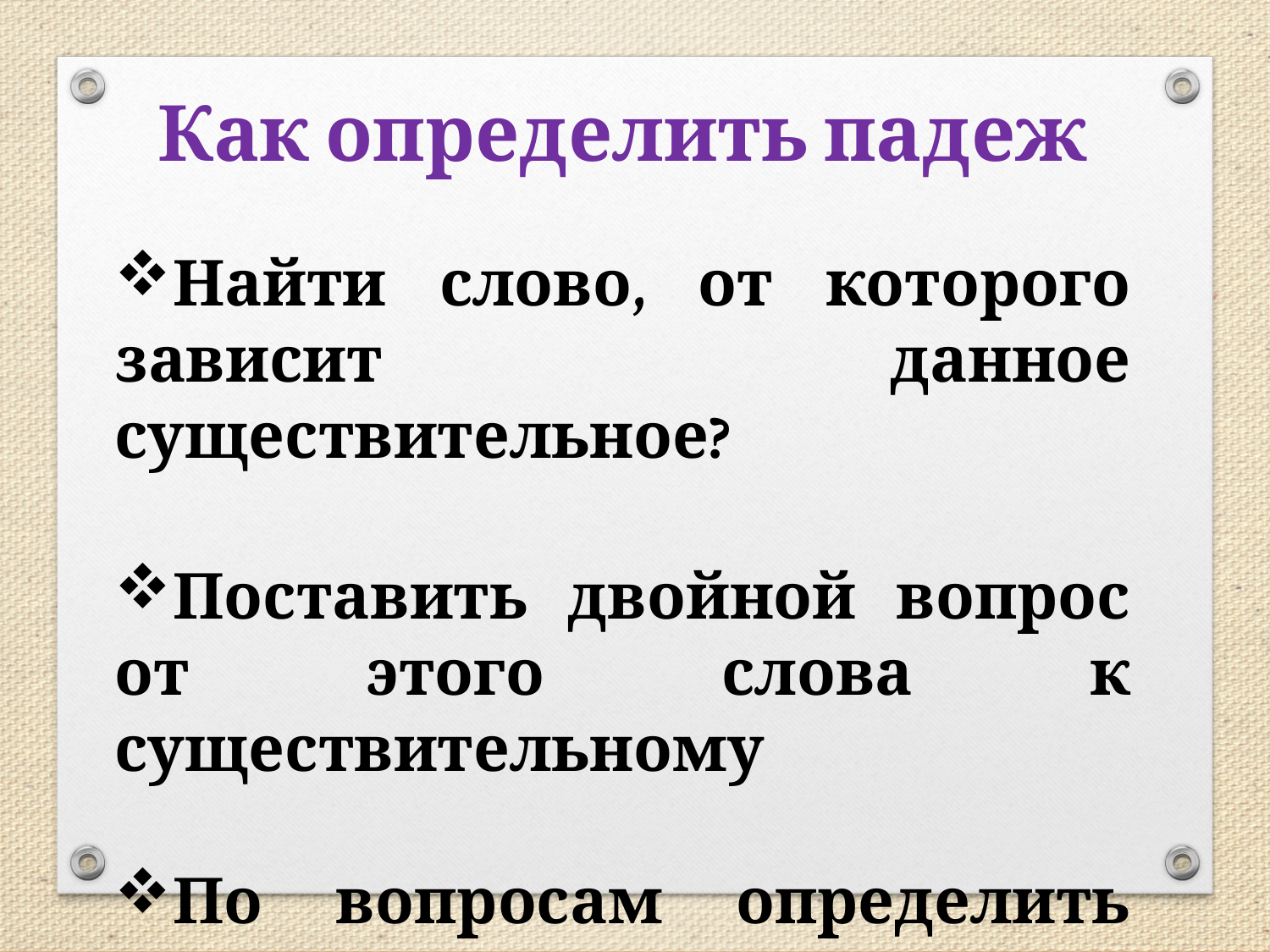

Как определить падеж
Найти слово, от которого зависит данное существительное?

Поставить двойной вопрос от этого слова к существительному

По вопросам определить падеж